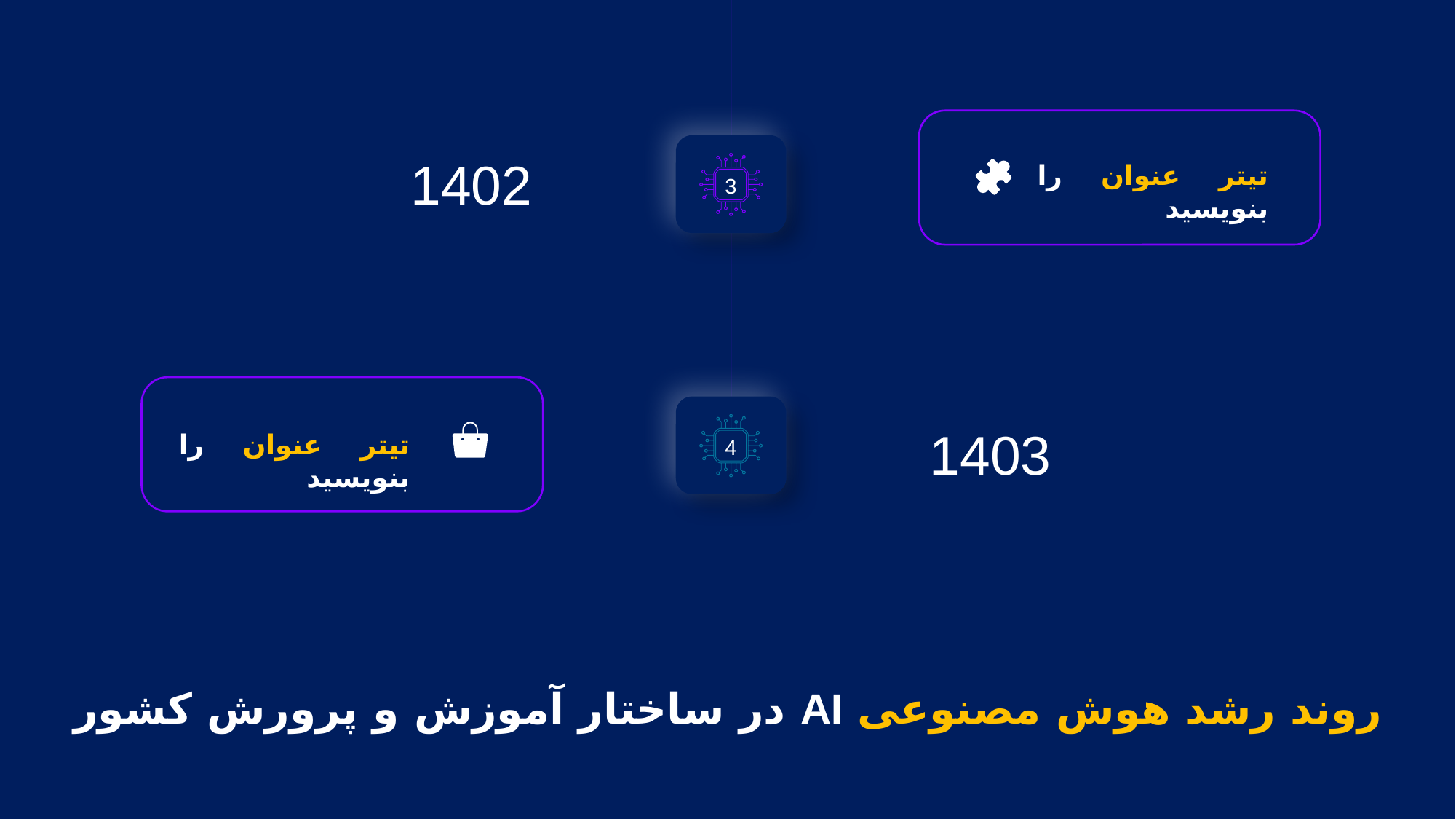

3
1402
تیتر عنوان را بنویسید

4
1403
تیتر عنوان را بنویسید

روند رشد هوش مصنوعی AI در ساختار آموزش و پرورش کشور